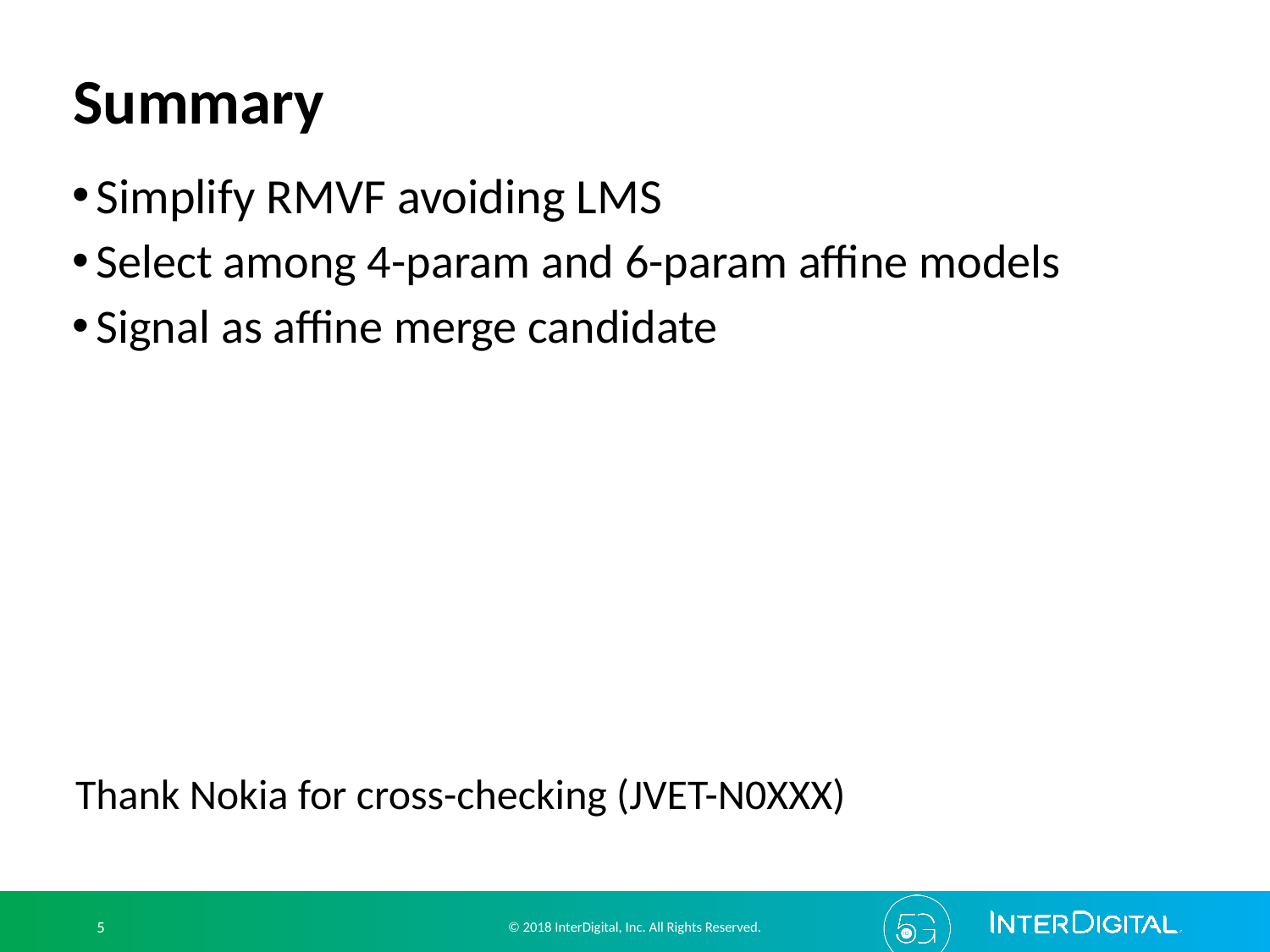

# Summary
Simplify RMVF avoiding LMS
Select among 4-param and 6-param affine models
Signal as affine merge candidate
Thank Nokia for cross-checking (JVET-N0XXX)

© 2018 InterDigital, Inc. All Rights Reserved.
5